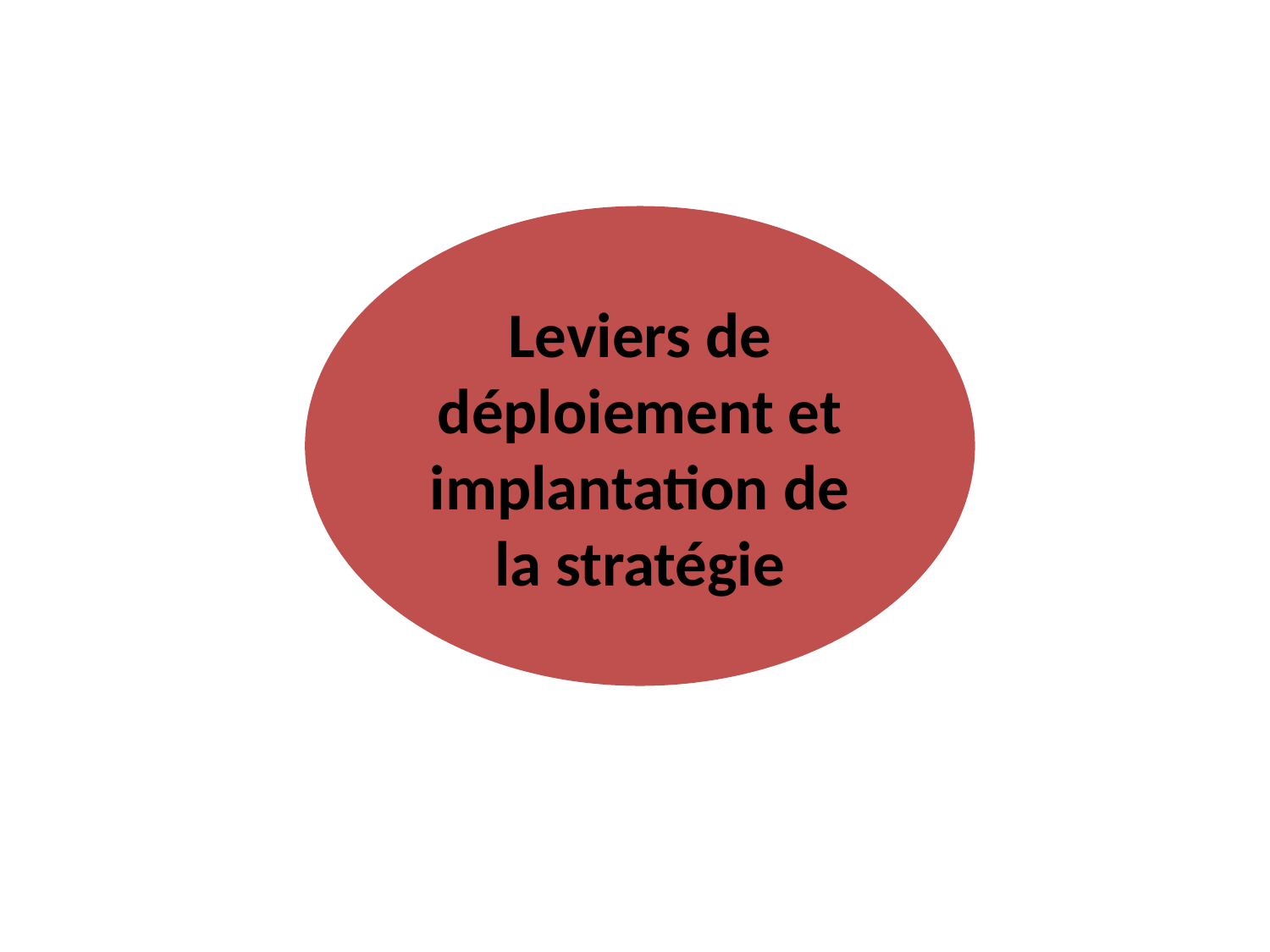

Leviers de déploiement et implantation de la stratégie